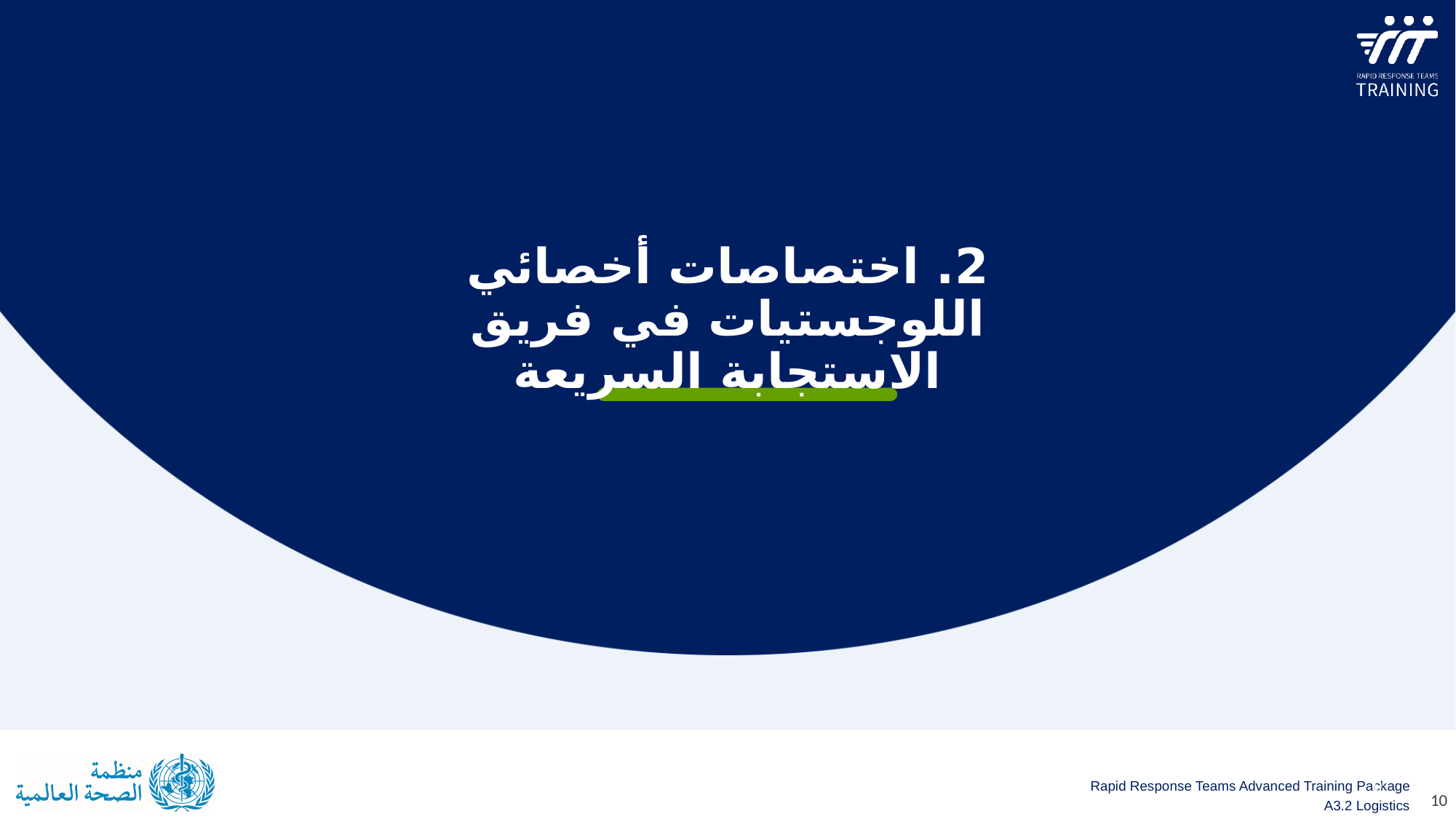

2. اختصاصات أخصائي اللوجستيات في فريق الاستجابة السريعة
10